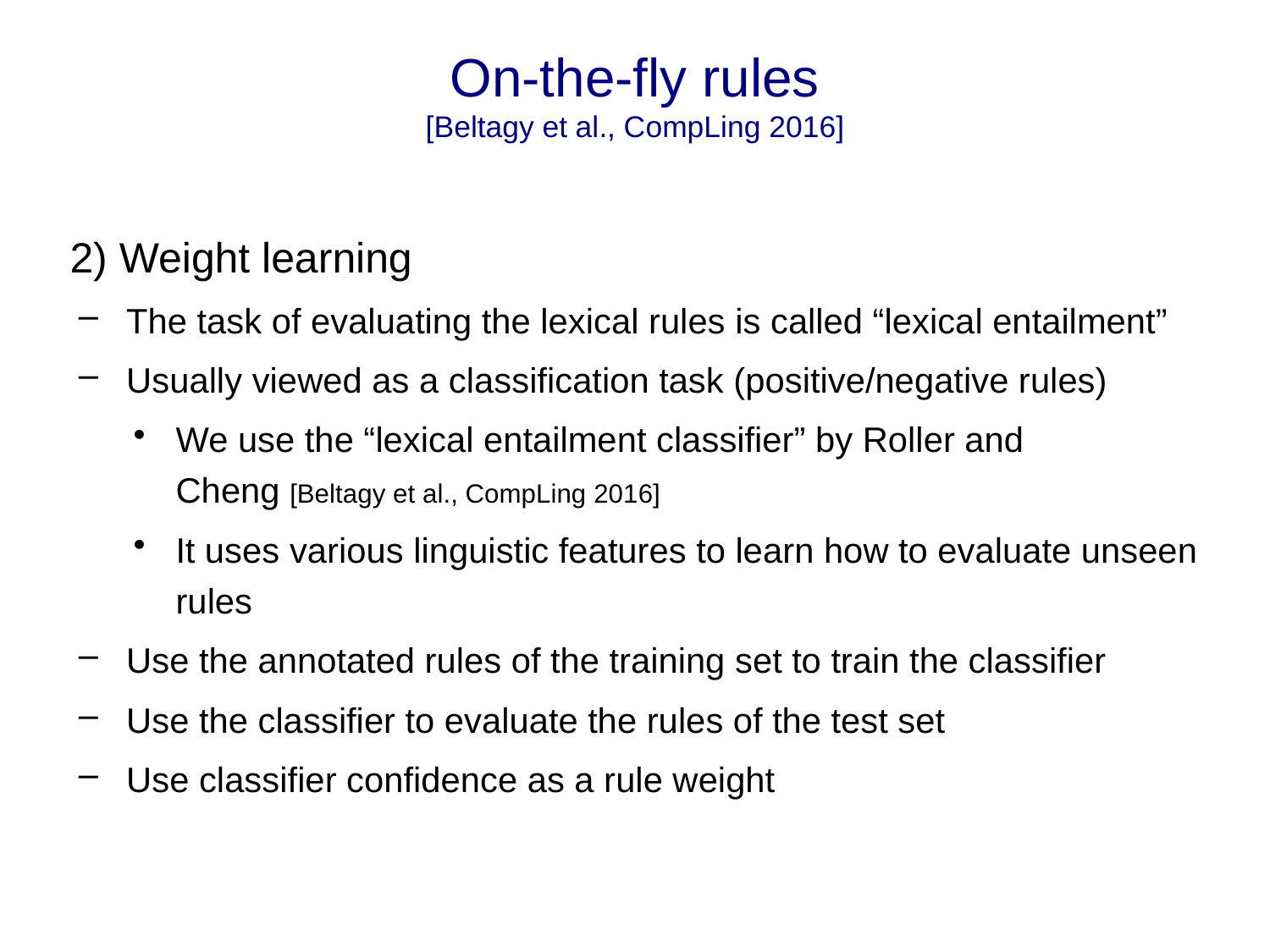

# On-the-fly rules
[Beltagy et al., CompLing 2016]
2) Weight learning
The task of evaluating the lexical rules is called “lexical entailment”
Usually viewed as a classification task (positive/negative rules)
We use the “lexical entailment classifier” by Roller and         Cheng [Beltagy et al., CompLing 2016]
It uses various linguistic features to learn how to evaluate unseen rules
Use the annotated rules of the training set to train the classifier
Use the classifier to evaluate the rules of the test set
Use classifier confidence as a rule weight
41